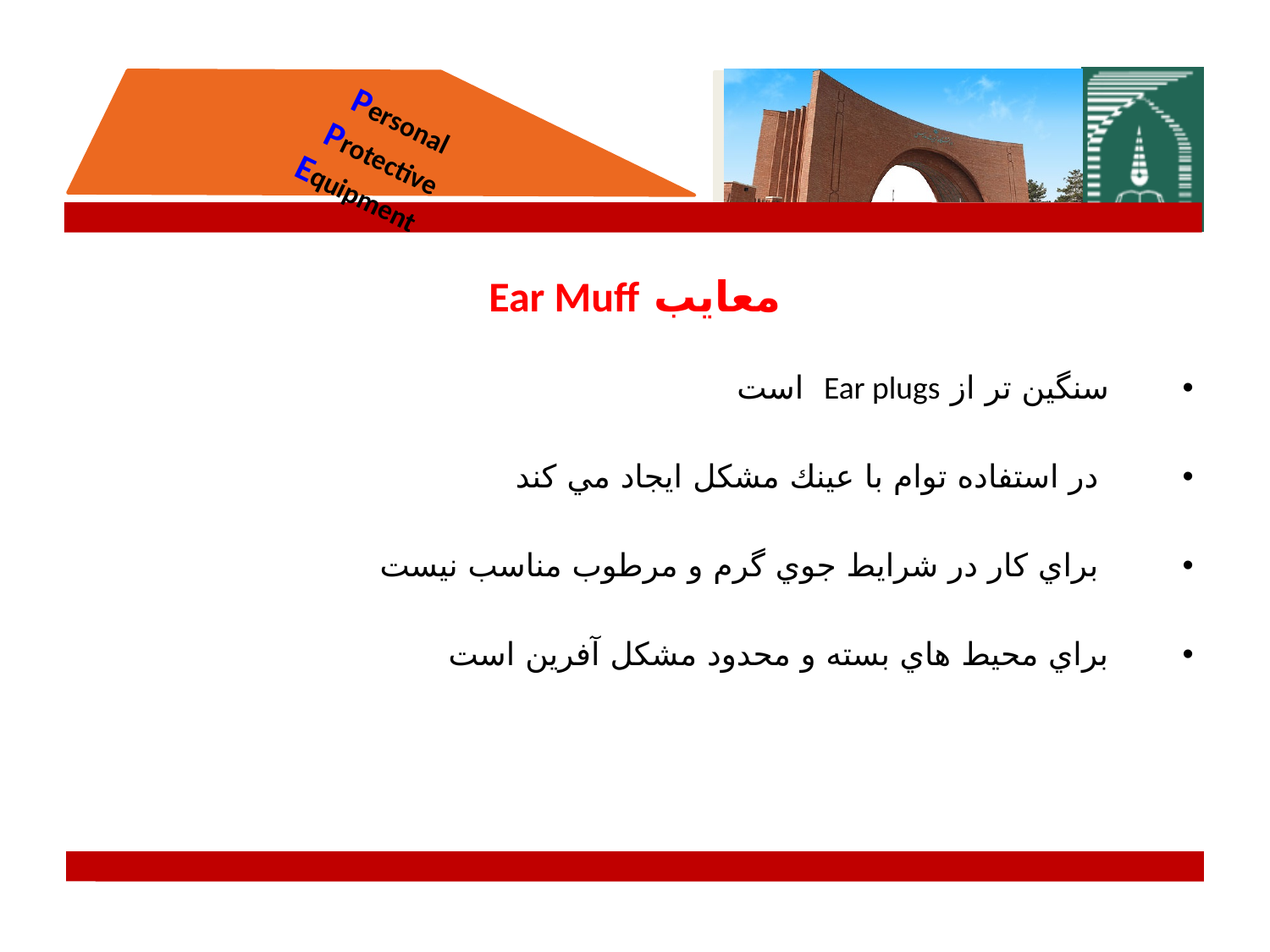

معايب Ear Muff

سنگين تر از Ear plugs  است

 در استفاده توام با عينك مشكل ايجاد مي كند

 براي كار در شرايط جوي گرم و مرطوب مناسب نيست

براي محيط هاي بسته و محدود مشكل آفرين است